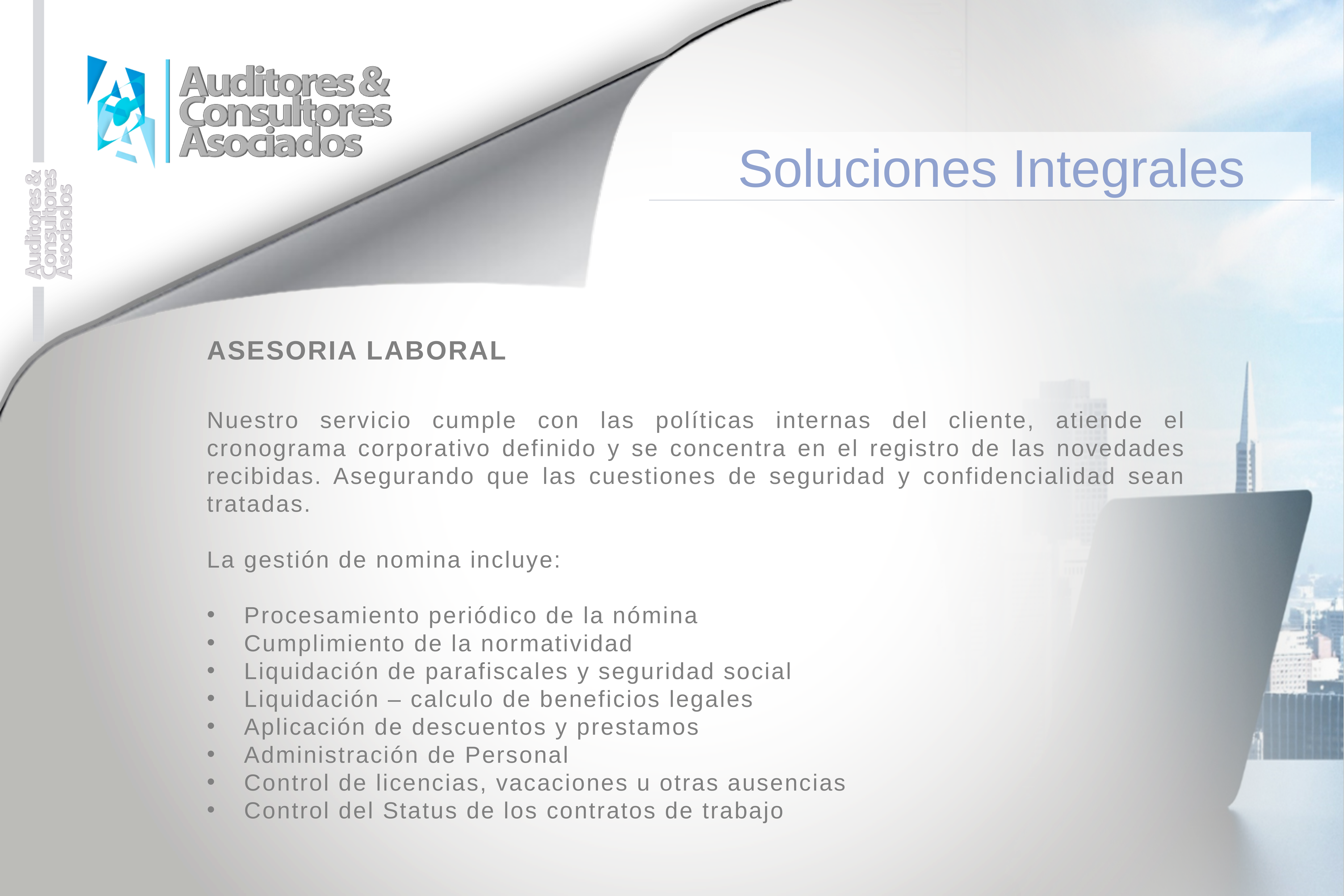

Soluciones Integrales
ASESORIA LABORAL

Nuestro servicio cumple con las políticas internas del cliente, atiende el cronograma corporativo definido y se concentra en el registro de las novedades recibidas. Asegurando que las cuestiones de seguridad y confidencialidad sean tratadas.

La gestión de nomina incluye:

Procesamiento periódico de la nómina
Cumplimiento de la normatividad
Liquidación de parafiscales y seguridad social
Liquidación – calculo de beneficios legales
Aplicación de descuentos y prestamos
Administración de Personal
Control de licencias, vacaciones u otras ausencias
Control del Status de los contratos de trabajo